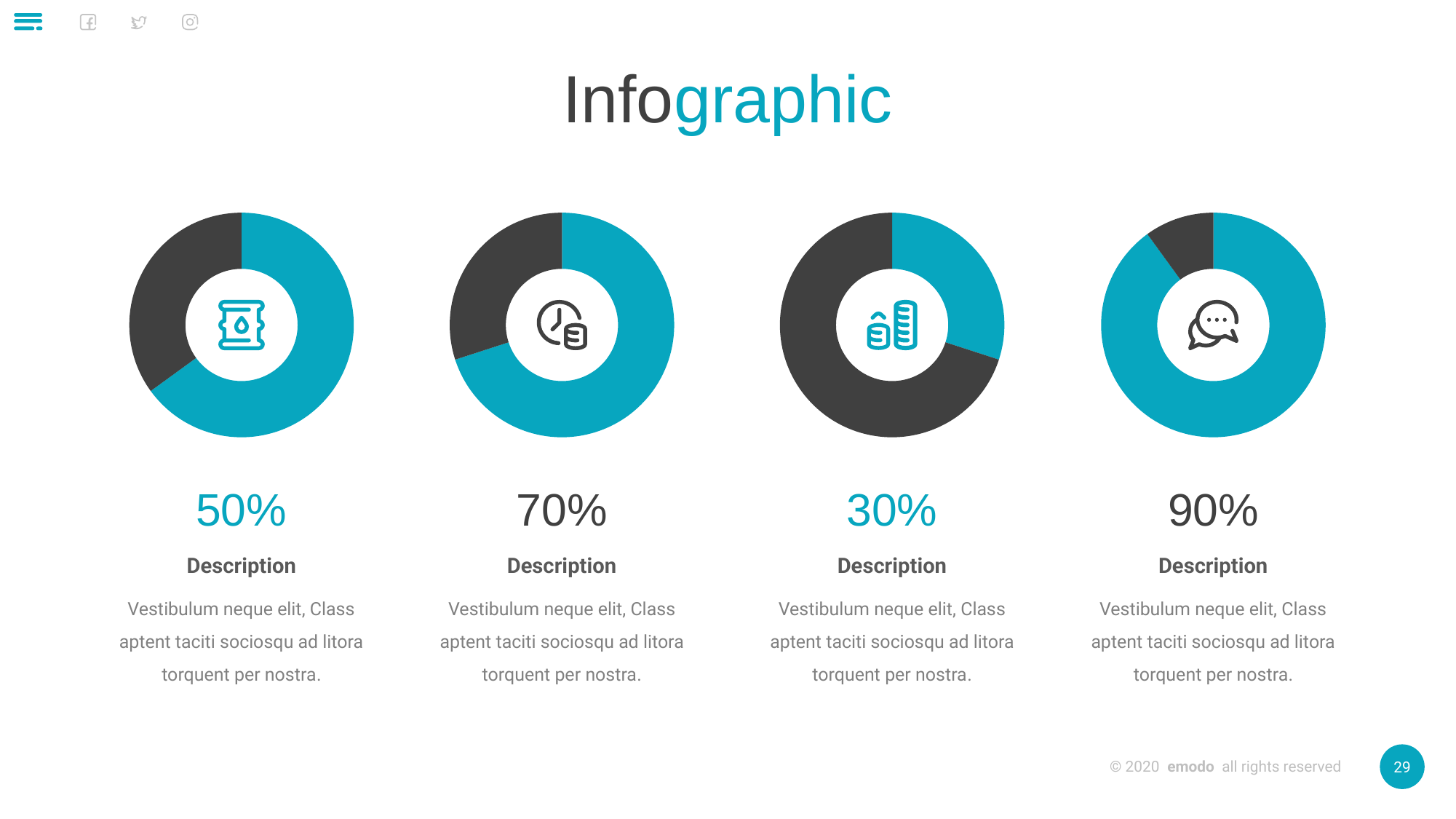

Infographic

### Chart

| Category | Sales |
|---|---|
| 1st Qtr | 65.0 |
| 2nd Qtr | 35.0 |

### Chart

| Category | Sales |
|---|---|
| 1st Qtr | 70.0 |
| 2nd Qtr | 30.0 |

### Chart

| Category | Sales |
|---|---|
| 1st Qtr | 30.0 |
| 2nd Qtr | 70.0 |

### Chart

| Category | Sales |
|---|---|
| 1st Qtr | 90.0 |
| 2nd Qtr | 10.0 |

50%
70%
30%
90%
Description
Description
Description
Description
Vestibulum neque elit, Class aptent taciti sociosqu ad litora torquent per nostra.
Vestibulum neque elit, Class aptent taciti sociosqu ad litora torquent per nostra.
Vestibulum neque elit, Class aptent taciti sociosqu ad litora torquent per nostra.
Vestibulum neque elit, Class aptent taciti sociosqu ad litora torquent per nostra.

© 2020  emodo  all rights reserved
29